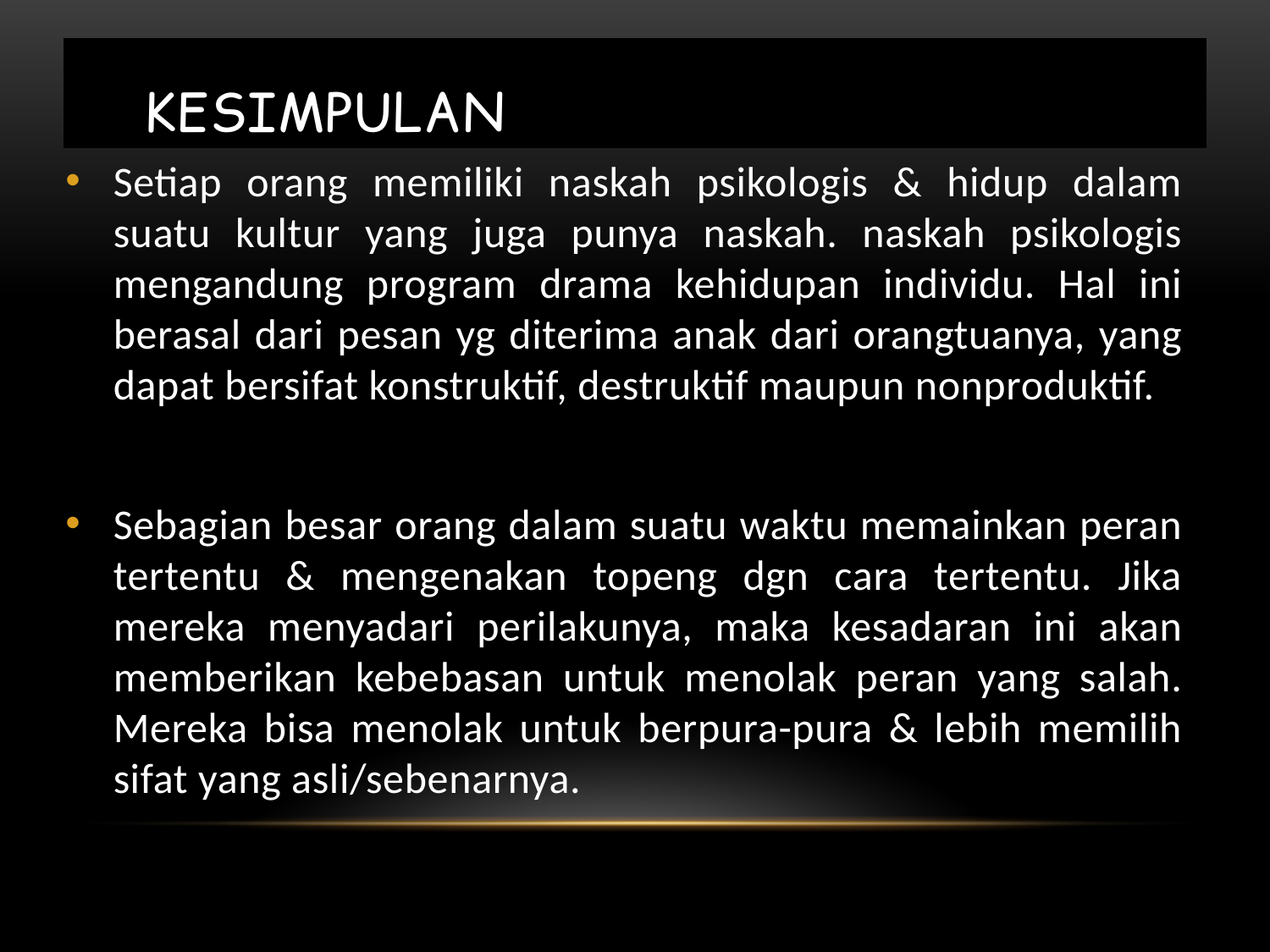

# KESIMPULAN
Setiap orang memiliki naskah psikologis & hidup dalam suatu kultur yang juga punya naskah. naskah psikologis mengandung program drama kehidupan individu. Hal ini berasal dari pesan yg diterima anak dari orangtuanya, yang dapat bersifat konstruktif, destruktif maupun nonproduktif.

Sebagian besar orang dalam suatu waktu memainkan peran tertentu & mengenakan topeng dgn cara tertentu. Jika mereka menyadari perilakunya, maka kesadaran ini akan memberikan kebebasan untuk menolak peran yang salah. Mereka bisa menolak untuk berpura-pura & lebih memilih sifat yang asli/sebenarnya.